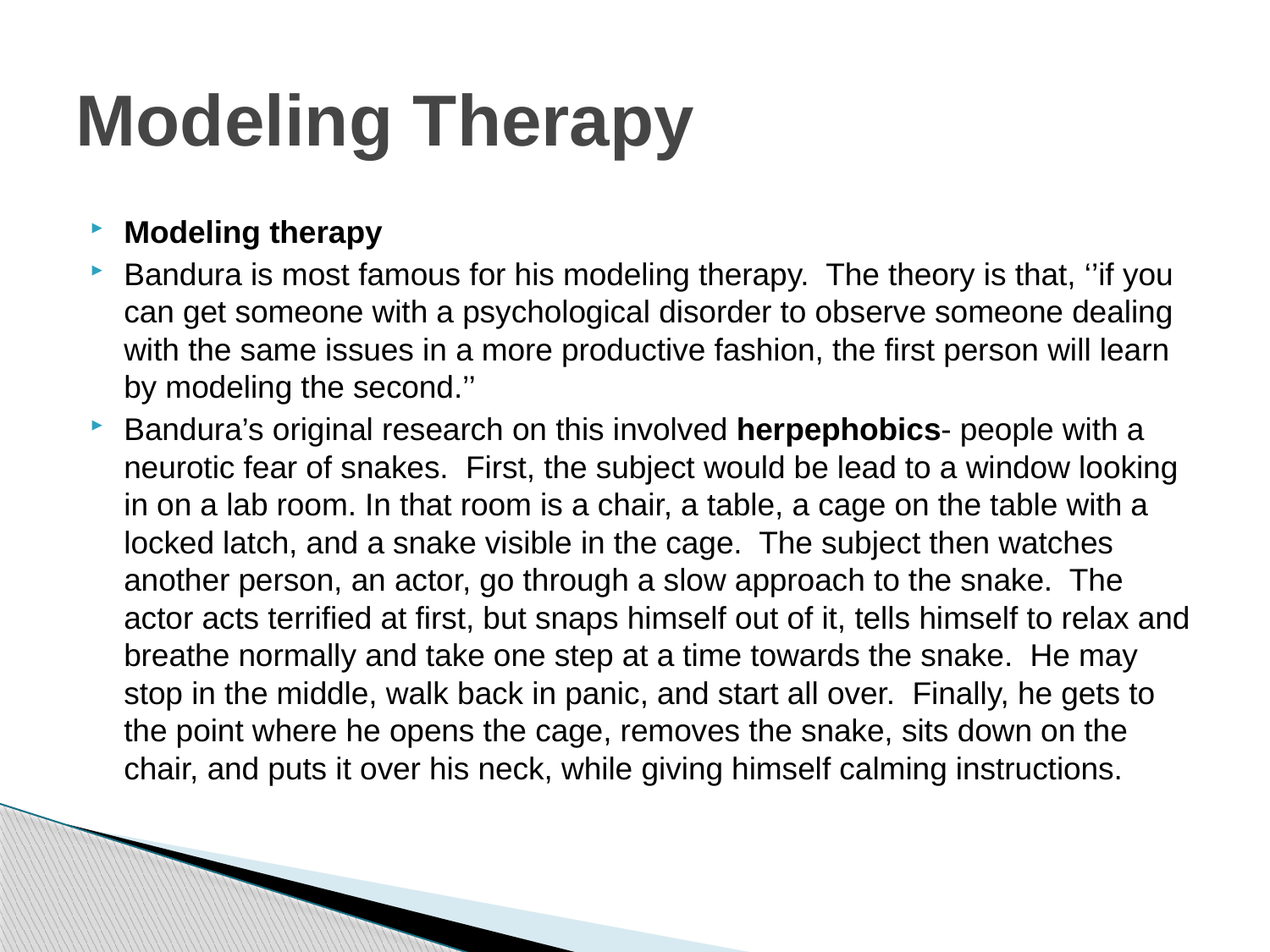

# Modeling Therapy
Modeling therapy
Bandura is most famous for his modeling therapy.  The theory is that, ‘’if you can get someone with a psychological disorder to observe someone dealing with the same issues in a more productive fashion, the first person will learn by modeling the second.’’
Bandura’s original research on this involved herpephobics- people with a neurotic fear of snakes.  First, the subject would be lead to a window looking in on a lab room. In that room is a chair, a table, a cage on the table with a locked latch, and a snake visible in the cage.  The subject then watches another person, an actor, go through a slow approach to the snake.  The actor acts terrified at first, but snaps himself out of it, tells himself to relax and breathe normally and take one step at a time towards the snake.  He may stop in the middle, walk back in panic, and start all over.  Finally, he gets to the point where he opens the cage, removes the snake, sits down on the chair, and puts it over his neck, while giving himself calming instructions.